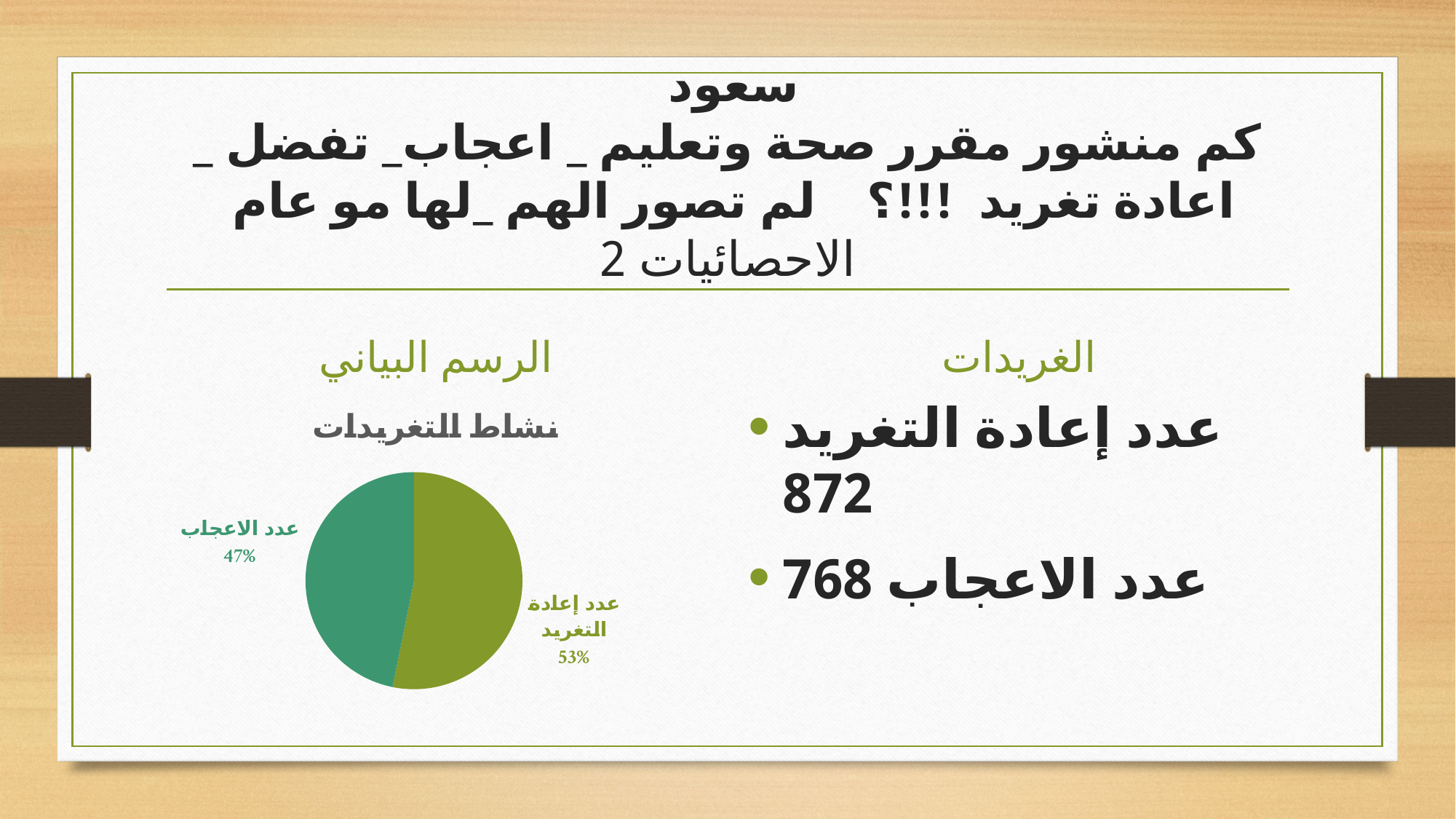

# سعود كم منشور مقرر صحة وتعليم _ اعجاب_ تفضل _ اعادة تغريد  !!!؟    لم تصور الهم _لها مو عام الاحصائيات 2
الرسم البياني
الغريدات
عدد إعادة التغريد 872
عدد الاعجاب 768

### Chart:

| Category | نشاط التغريدات |
|---|---|
| عدد إعادة التغريد | 872.0 |
| عدد الاعجاب | 768.0 |